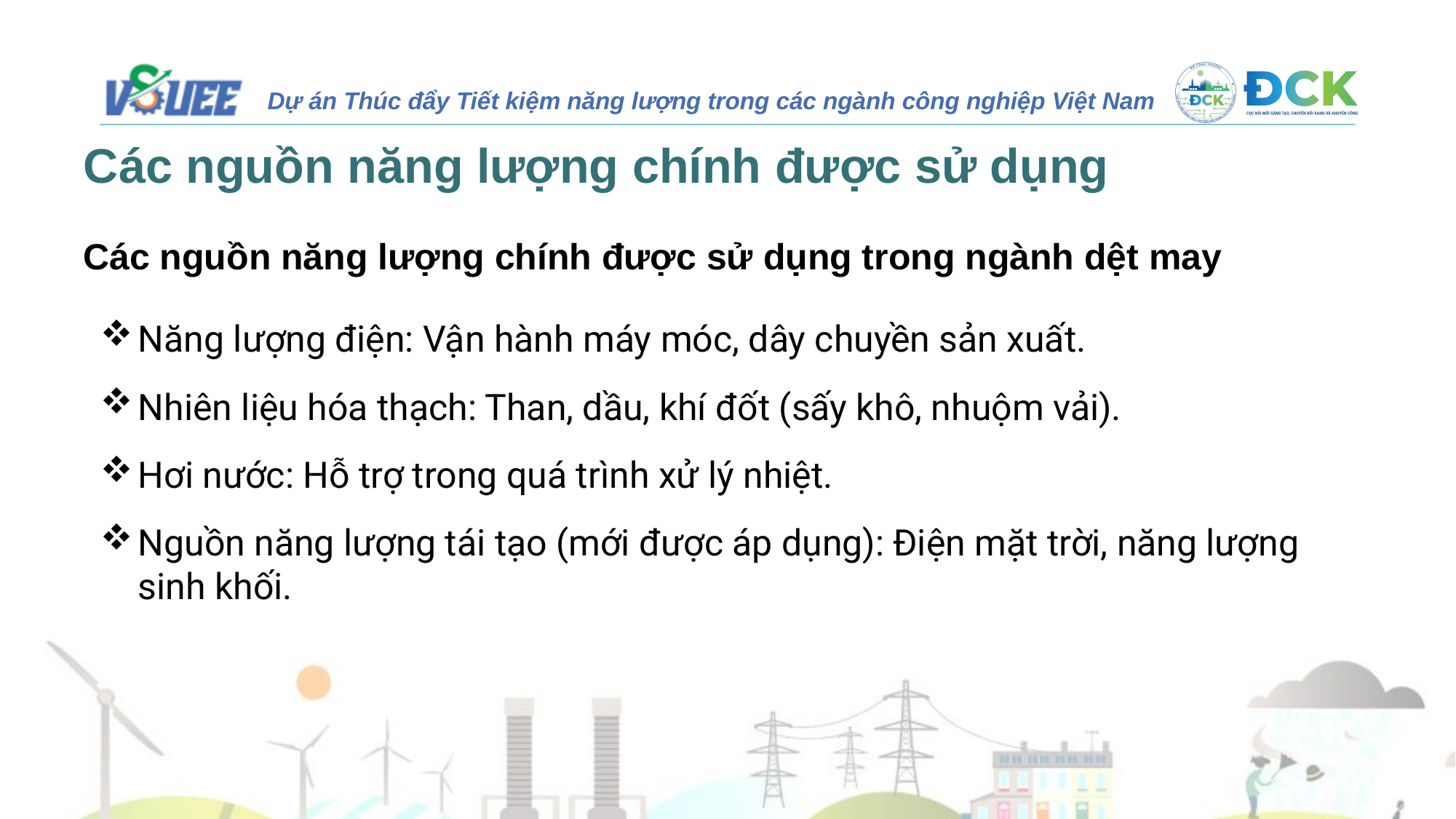

Các nguồn năng lượng chính được sử dụng
Các nguồn năng lượng chính được sử dụng trong ngành dệt may
Năng lượng điện: Vận hành máy móc, dây chuyền sản xuất.
Nhiên liệu hóa thạch: Than, dầu, khí đốt (sấy khô, nhuộm vải).
Hơi nước: Hỗ trợ trong quá trình xử lý nhiệt.
Nguồn năng lượng tái tạo (mới được áp dụng): Điện mặt trời, năng lượng sinh khối.